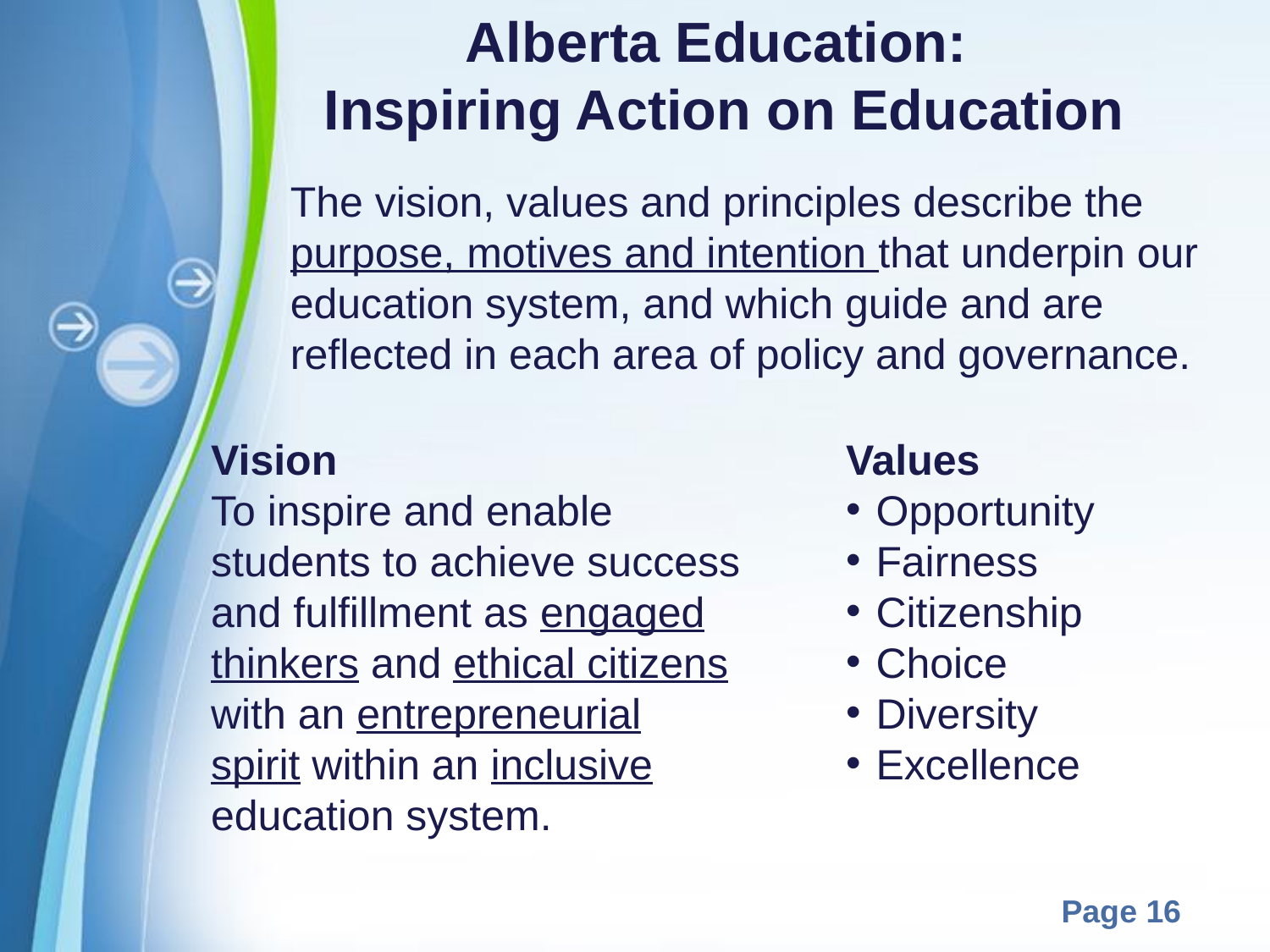

Alberta Education:
Inspiring Action on Education
The vision, values and principles describe the purpose, motives and intention that underpin our education system, and which guide and are reflected in each area of policy and governance.
Vision
To inspire and enable students to achieve success and fulfillment as engaged thinkers and ethical citizens with an entrepreneurial spirit within an inclusive education system.
Values
Opportunity
Fairness
Citizenship
Choice
Diversity
Excellence